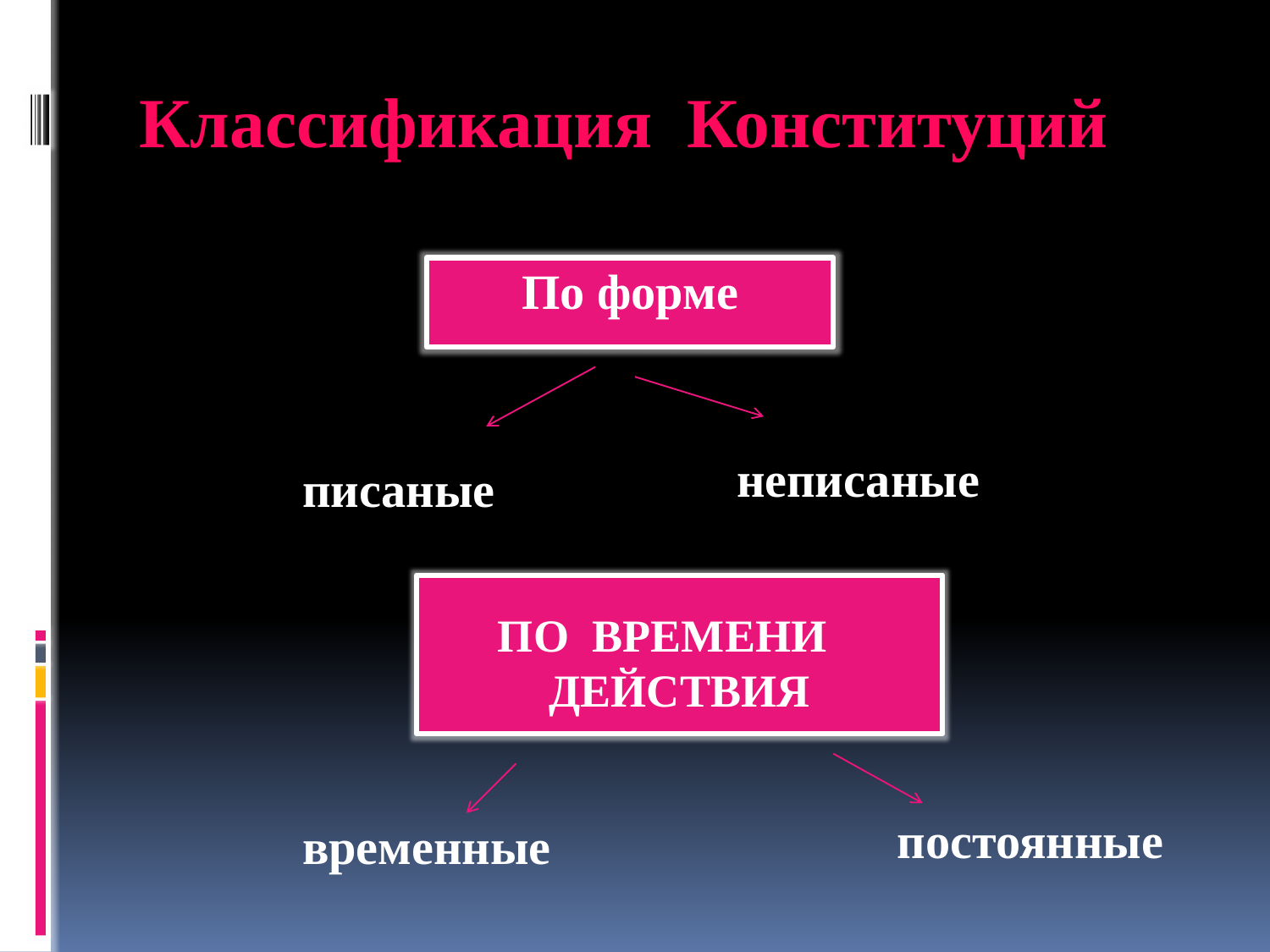

# Классификация  Конституций
По форме
неписаные
писаные

ПО  ВРЕМЕНИ
ДЕЙСТВИЯ
постоянные
временные